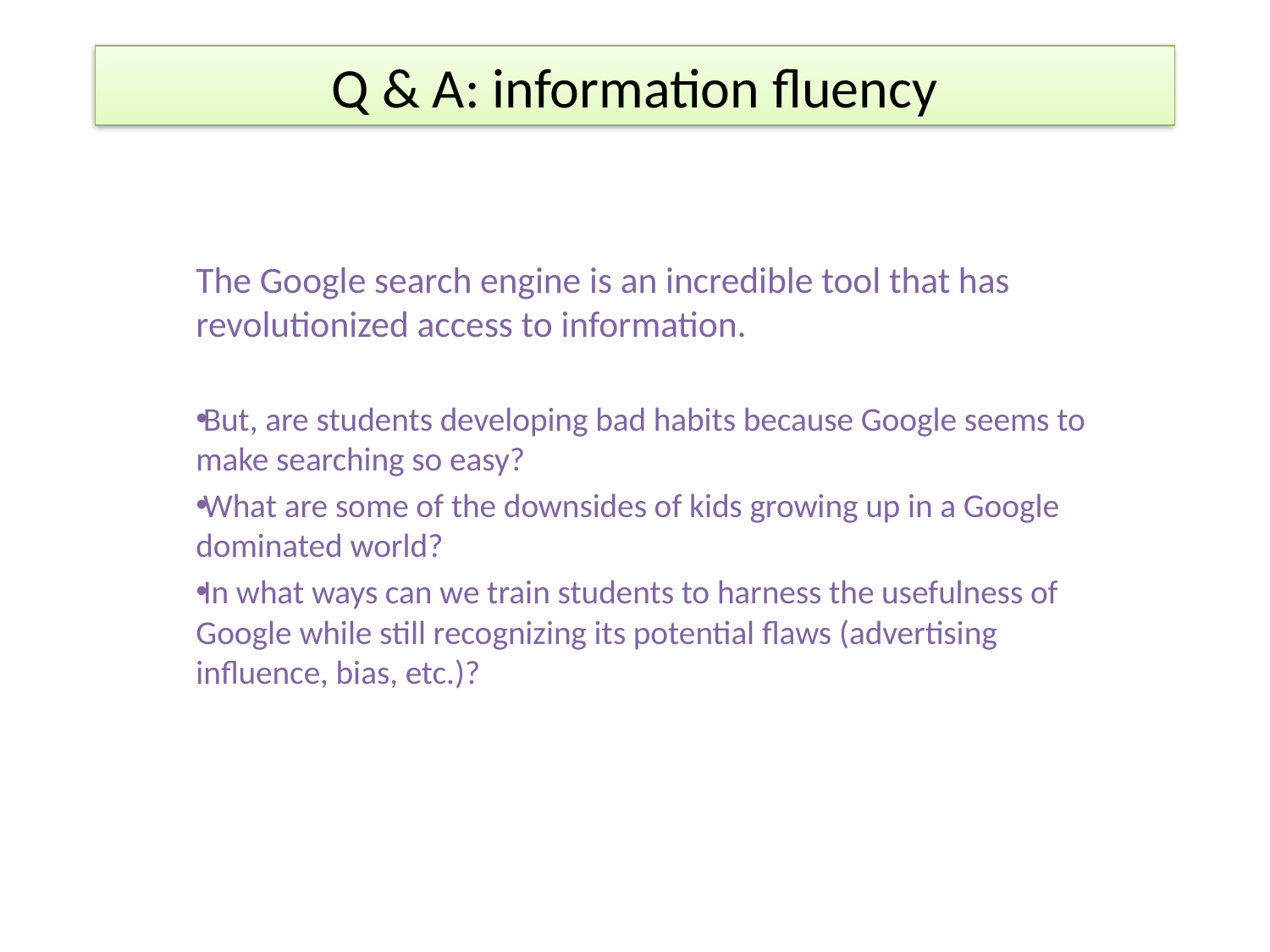

Q & A: information fluency
The Google search engine is an incredible tool that has revolutionized access to information.

But, are students developing bad habits because Google seems to make searching so easy?
What are some of the downsides of kids growing up in a Google dominated world?
In what ways can we train students to harness the usefulness of Google while still recognizing its potential flaws (advertising influence, bias, etc.)?